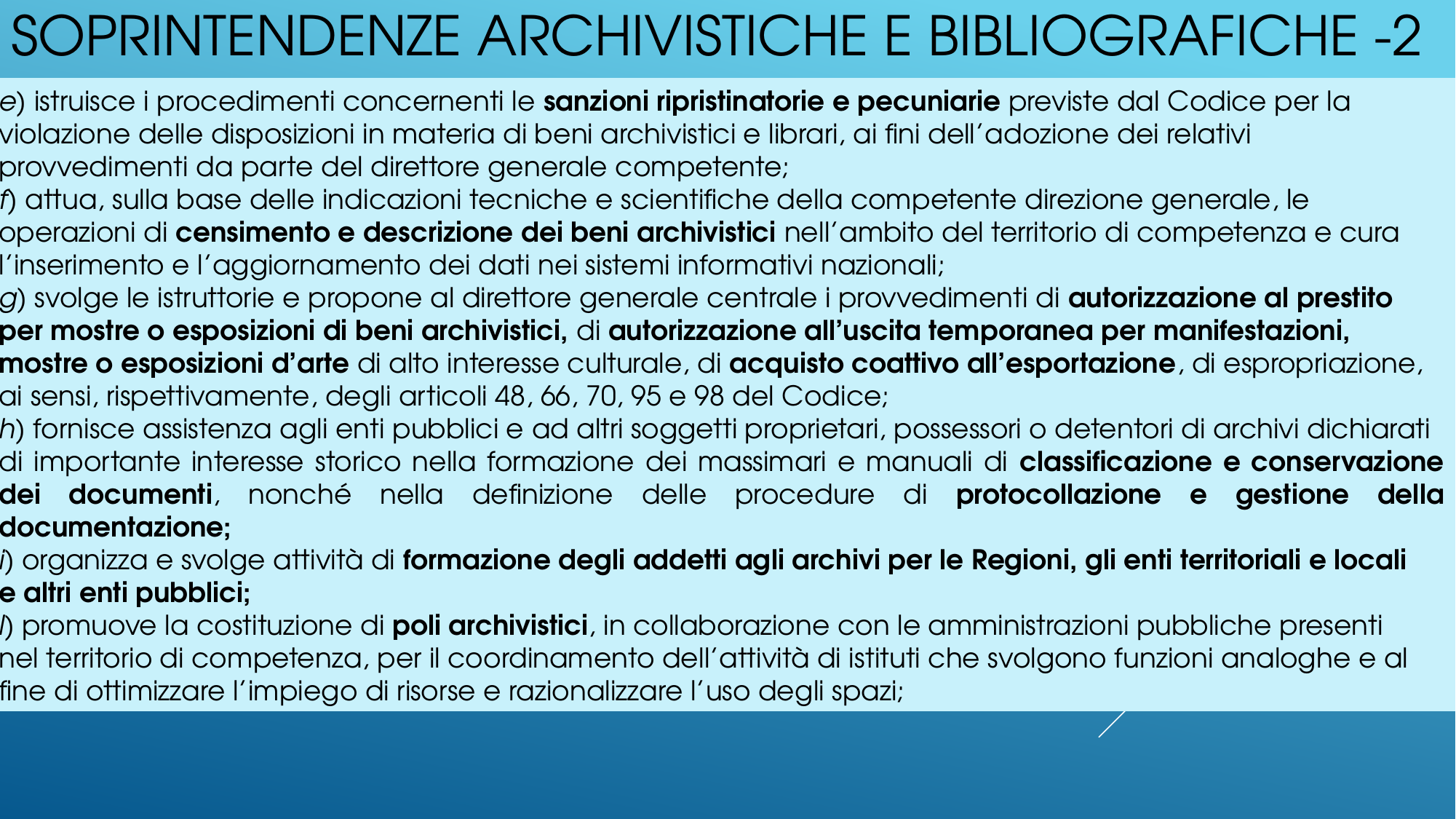

# Soprintendenze archivistiche e bibliografiche -2
e) istruisce i procedimenti concernenti le sanzioni ripristinatorie e pecuniarie previste dal Codice per la
violazione delle disposizioni in materia di beni archivistici e librari, ai fini dell’adozione dei relativi provvedimenti da parte del direttore generale competente;
f) attua, sulla base delle indicazioni tecniche e scientifiche della competente direzione generale, le operazioni di censimento e descrizione dei beni archivistici nell’ambito del territorio di competenza e cura l’inserimento e l’aggiornamento dei dati nei sistemi informativi nazionali;
g) svolge le istruttorie e propone al direttore generale centrale i provvedimenti di autorizzazione al prestito per mostre o esposizioni di beni archivistici, di autorizzazione all’uscita temporanea per manifestazioni, mostre o esposizioni d’arte di alto interesse culturale, di acquisto coattivo all’esportazione, di espropriazione, ai sensi, rispettivamente, degli articoli 48, 66, 70, 95 e 98 del Codice;
h) fornisce assistenza agli enti pubblici e ad altri soggetti proprietari, possessori o detentori di archivi dichiarati
di importante interesse storico nella formazione dei massimari e manuali di classificazione e conservazione dei documenti, nonché nella definizione delle procedure di protocollazione e gestione della documentazione;
i) organizza e svolge attività di formazione degli addetti agli archivi per le Regioni, gli enti territoriali e locali
e altri enti pubblici;
l) promuove la costituzione di poli archivistici, in collaborazione con le amministrazioni pubbliche presenti
nel territorio di competenza, per il coordinamento dell’attività di istituti che svolgono funzioni analoghe e al fine di ottimizzare l’impiego di risorse e razionalizzare l’uso degli spazi;